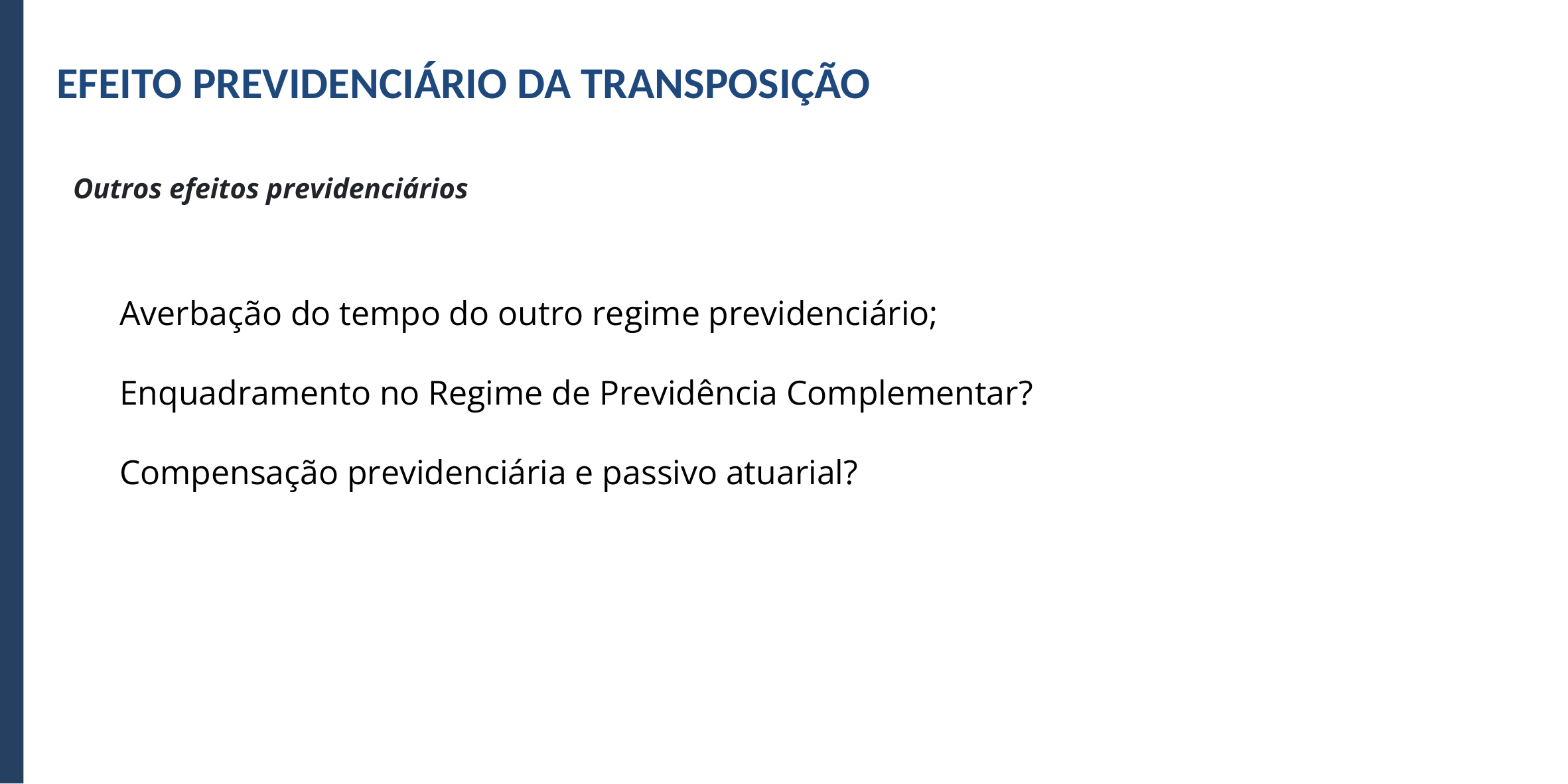

EFEITO PREVIDENCIÁRIO DA TRANSPOSIÇÃO
Outros efeitos previdenciários
Averbação do tempo do outro regime previdenciário;

Enquadramento no Regime de Previdência Complementar?

Compensação previdenciária e passivo atuarial?